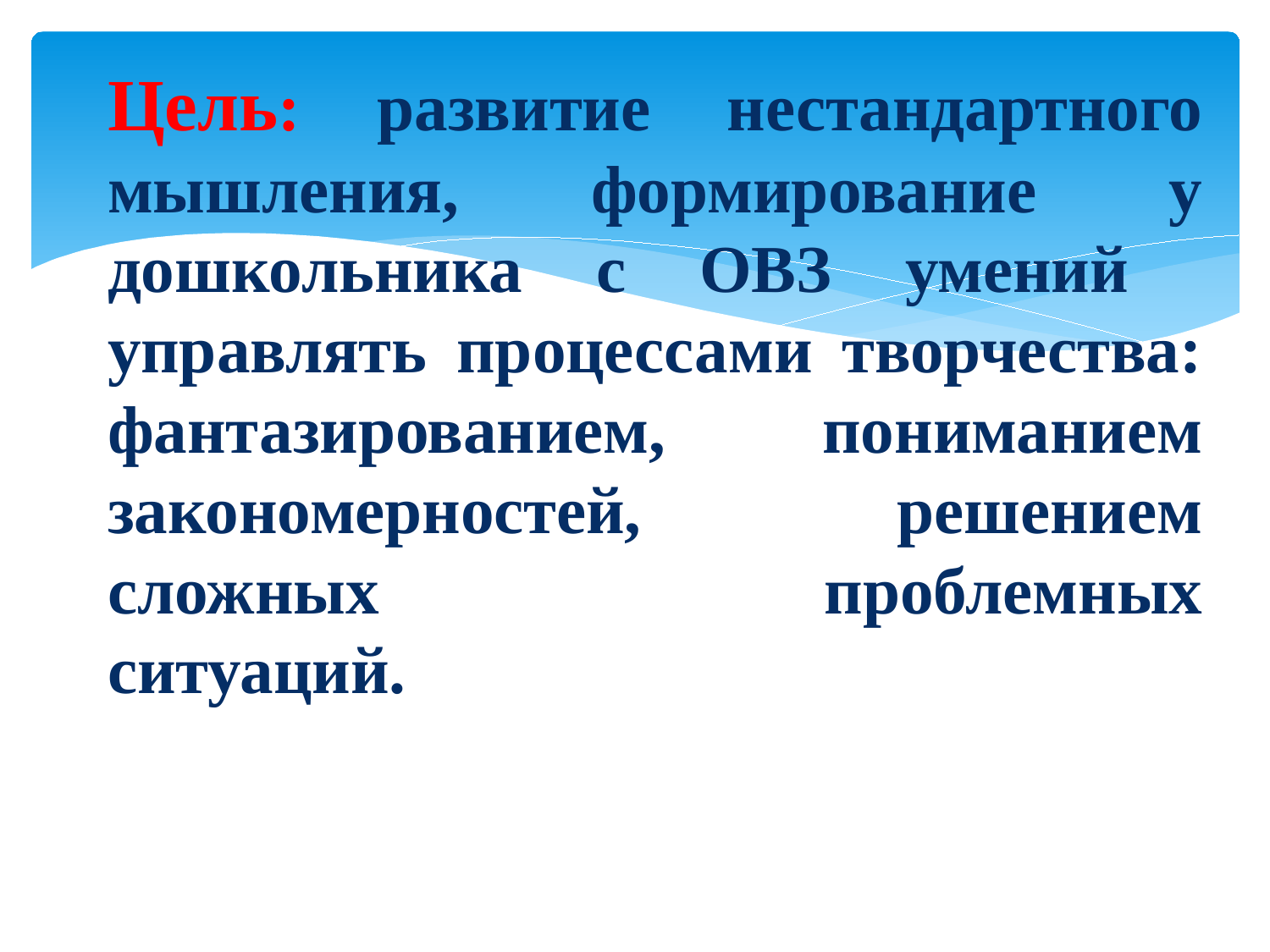

# Цель: развитие нестандартного мышления, формирование у дошкольника с ОВЗ умений  управлять процессами творчества: фантазированием, пониманием закономерностей, решением сложных проблемных ситуаций.с.итуаций